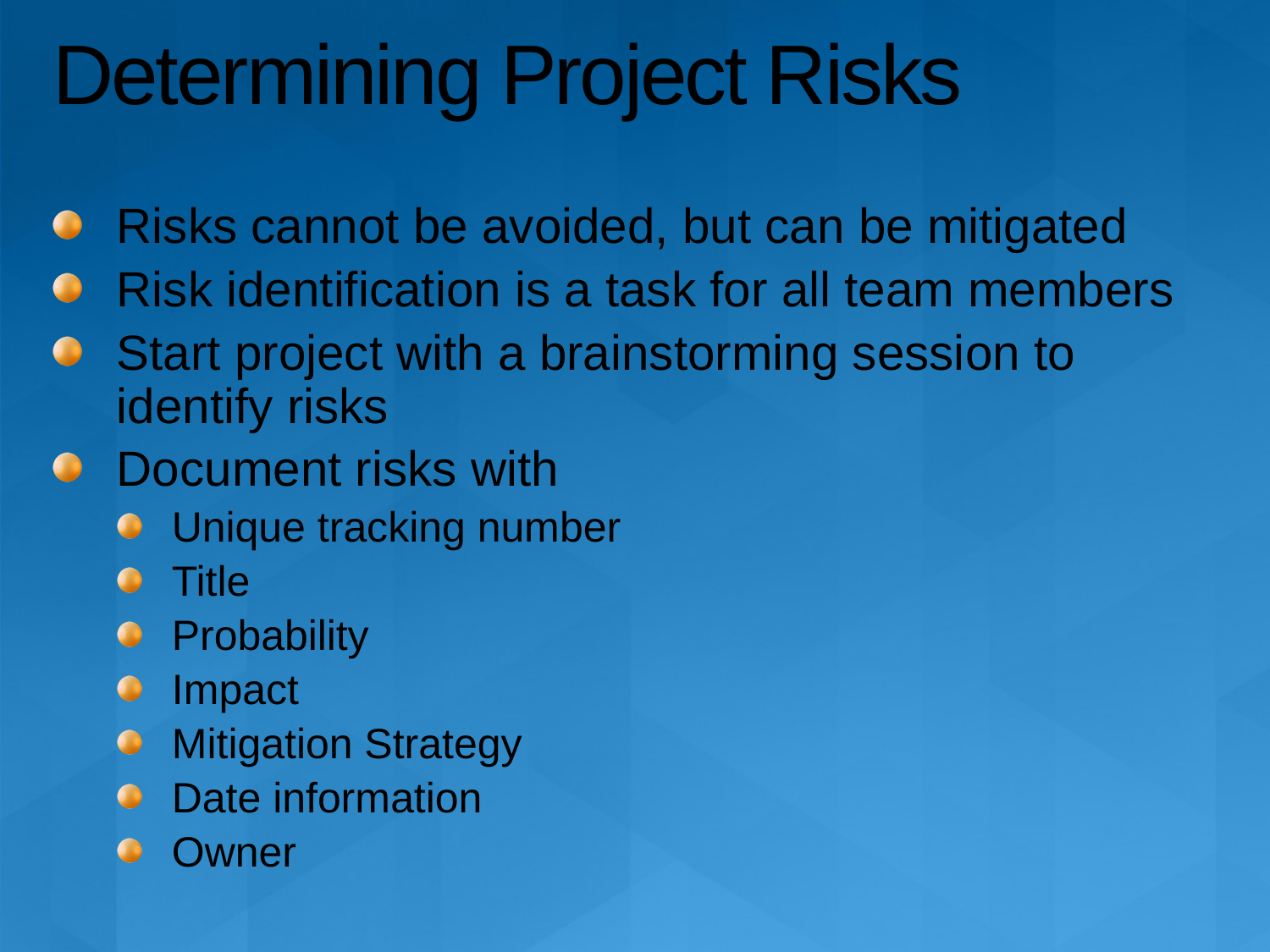

# Determining Project Risks
Risks cannot be avoided, but can be mitigated
Risk identification is a task for all team members
Start project with a brainstorming session to identify risks
Document risks with
Unique tracking number
Title
Probability
Impact
Mitigation Strategy
Date information
Owner